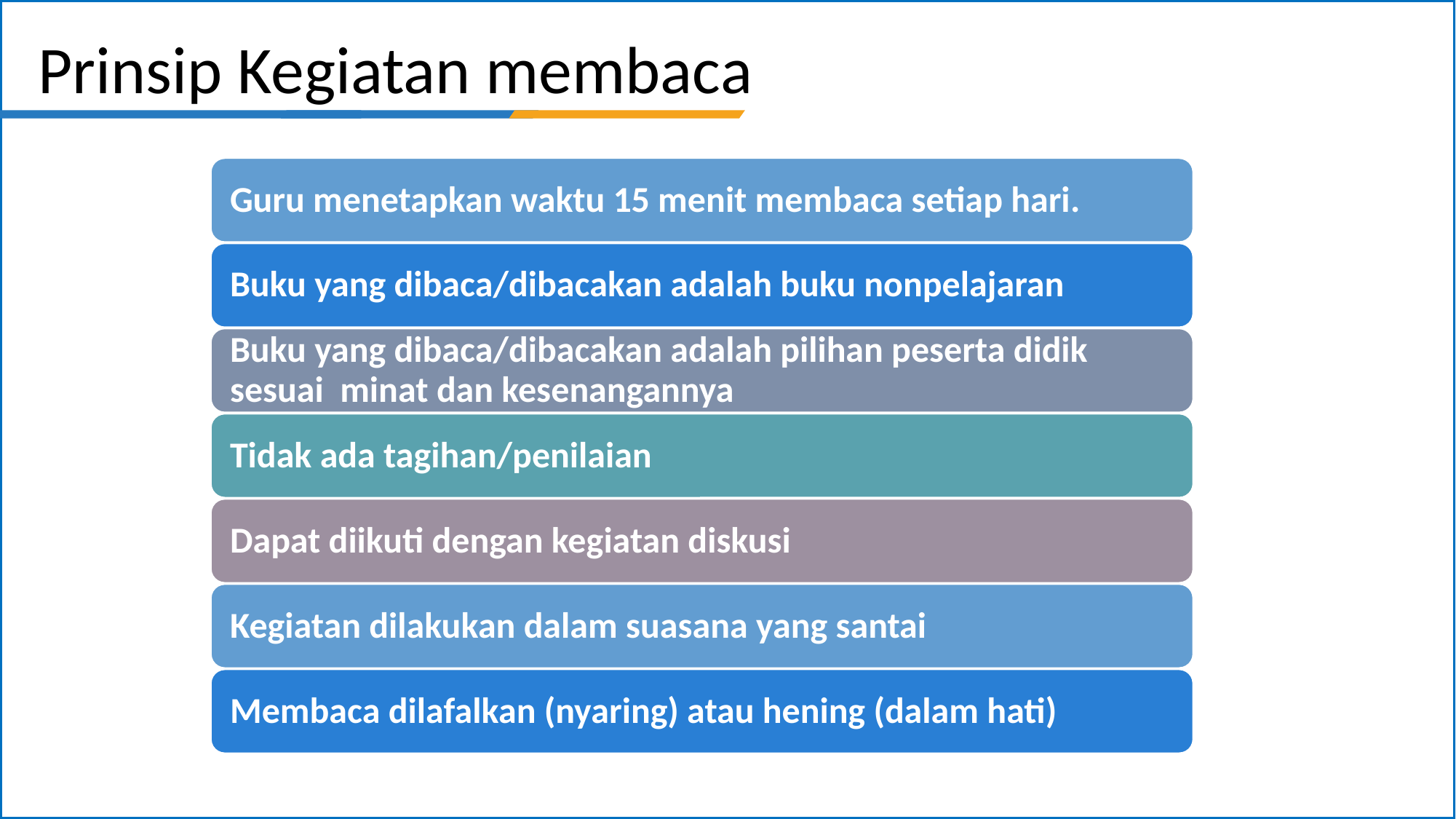

# Prinsip Kegiatan membaca

Guru menetapkan waktu 15 menit membaca setiap hari.
Buku yang dibaca/dibacakan adalah buku nonpelajaran
Buku yang dibaca/dibacakan adalah pilihan peserta didik sesuai  minat dan kesenangannya
Tidak ada tagihan/penilaian
Dapat diikuti dengan kegiatan diskusi
Kegiatan dilakukan dalam suasana yang santai
Membaca dilafalkan (nyaring) atau hening (dalam hati)